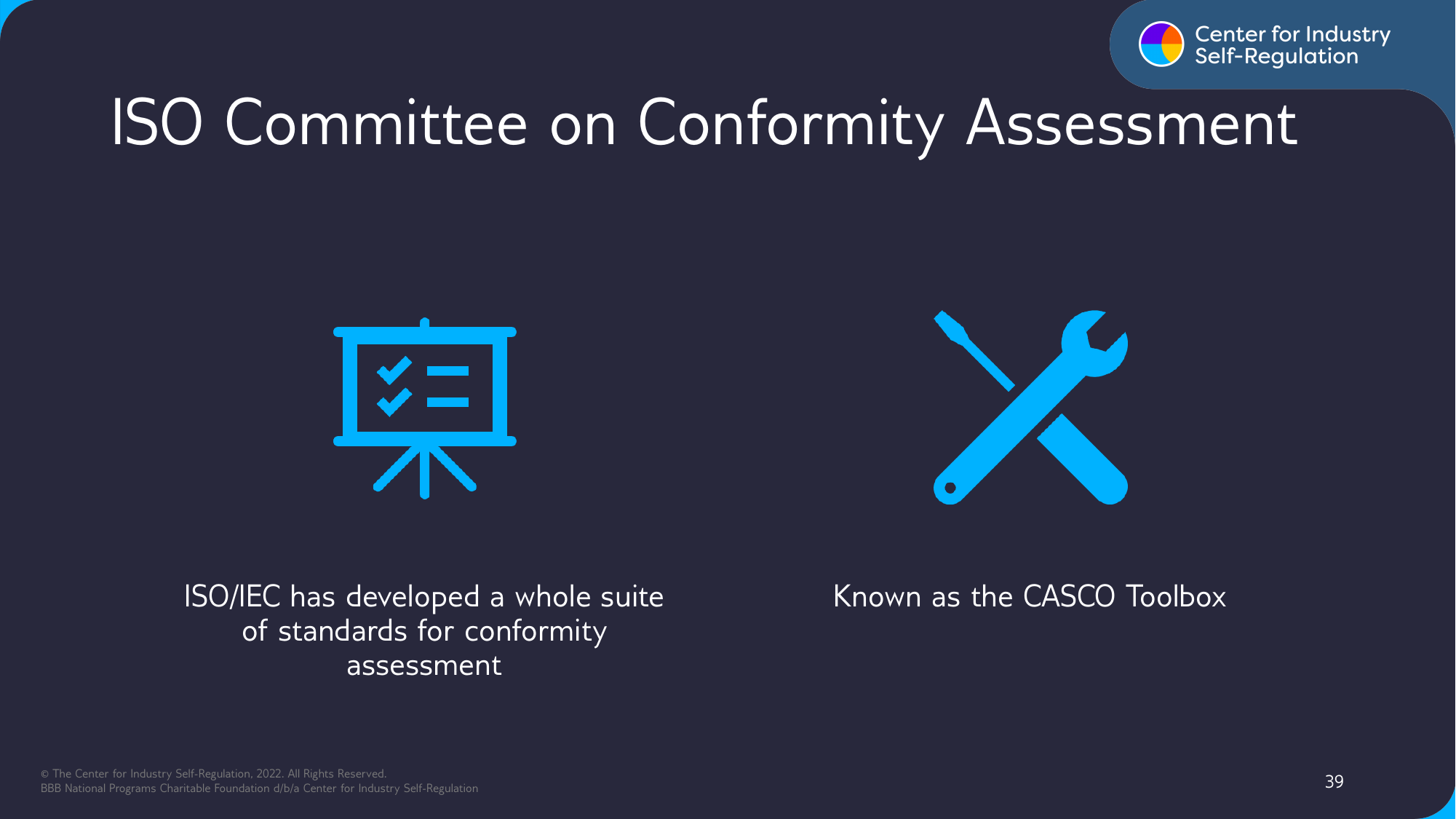

# ISO Committee on Conformity Assessment
ISO/IEC has developed a whole suite of standards for conformity assessment​
Known as the CASCO Toolbox
39